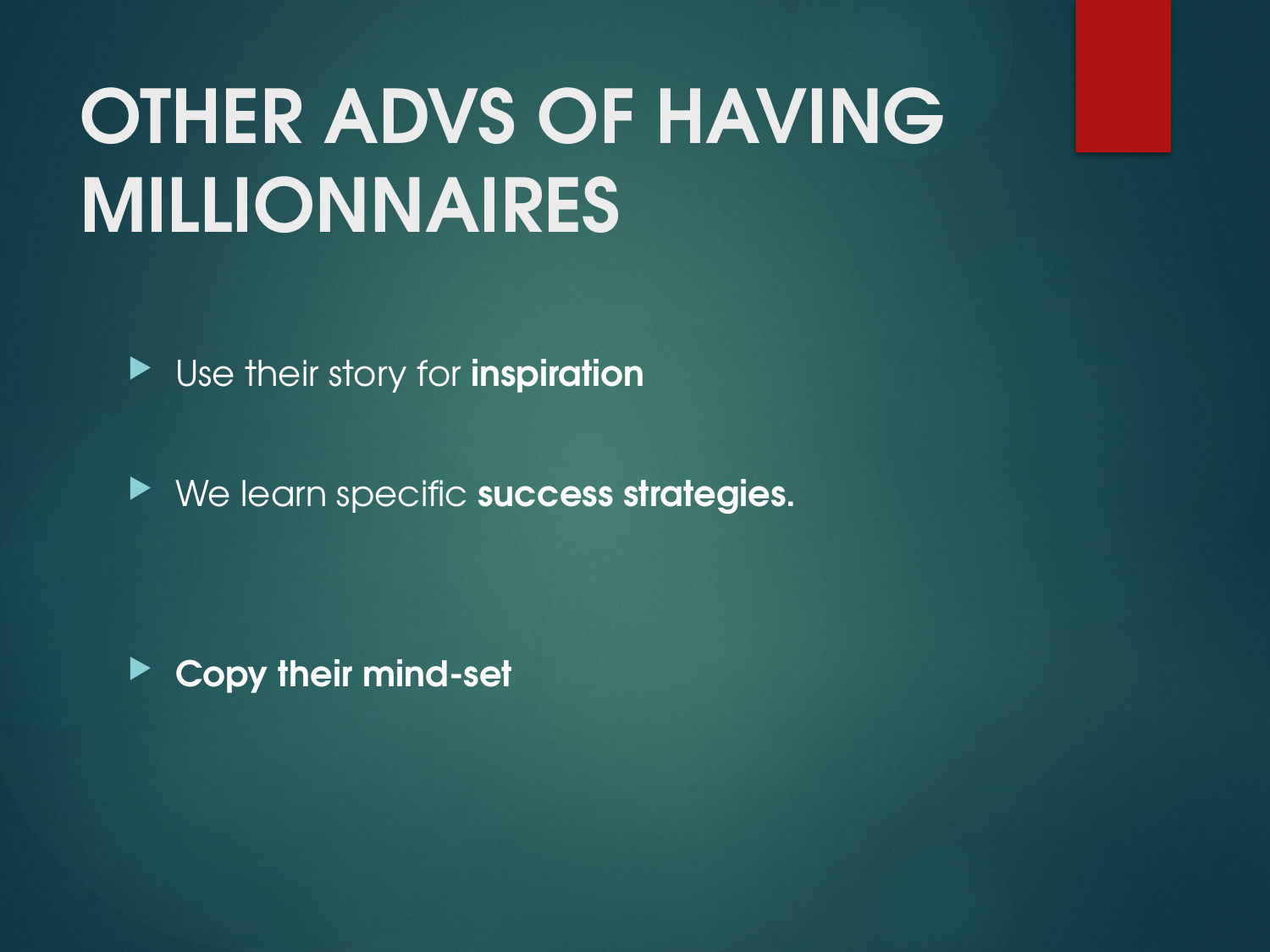

# OTHER ADVS OF HAVING MILLIONNAIRES

Use their story for inspiration

We learn specific success strategies.

Copy their mind-set